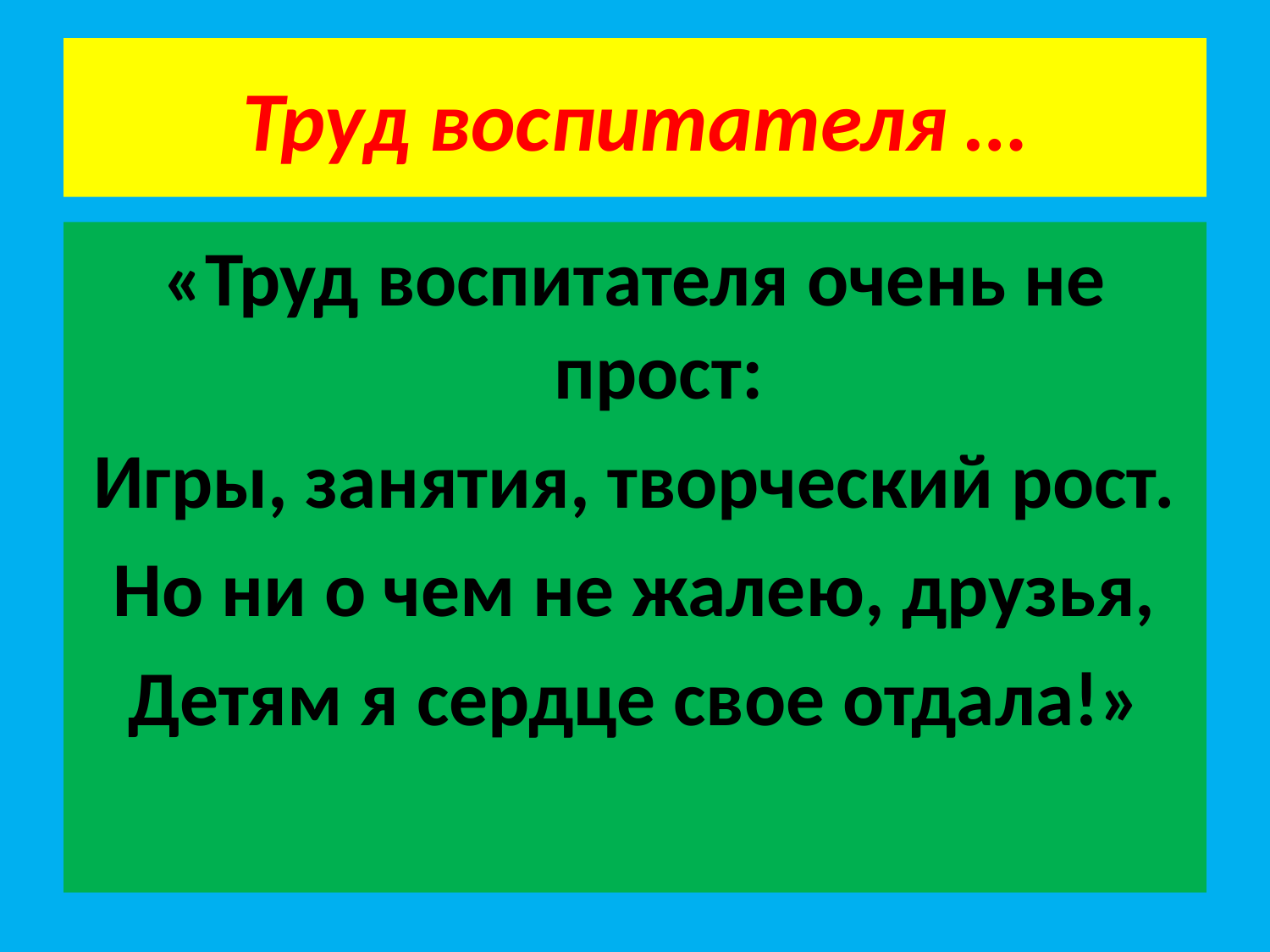

# Труд воспитателя …
«Труд воспитателя очень не прост:
Игры, занятия, творческий рост.
Но ни о чем не жалею, друзья,
Детям я сердце свое отдала!»